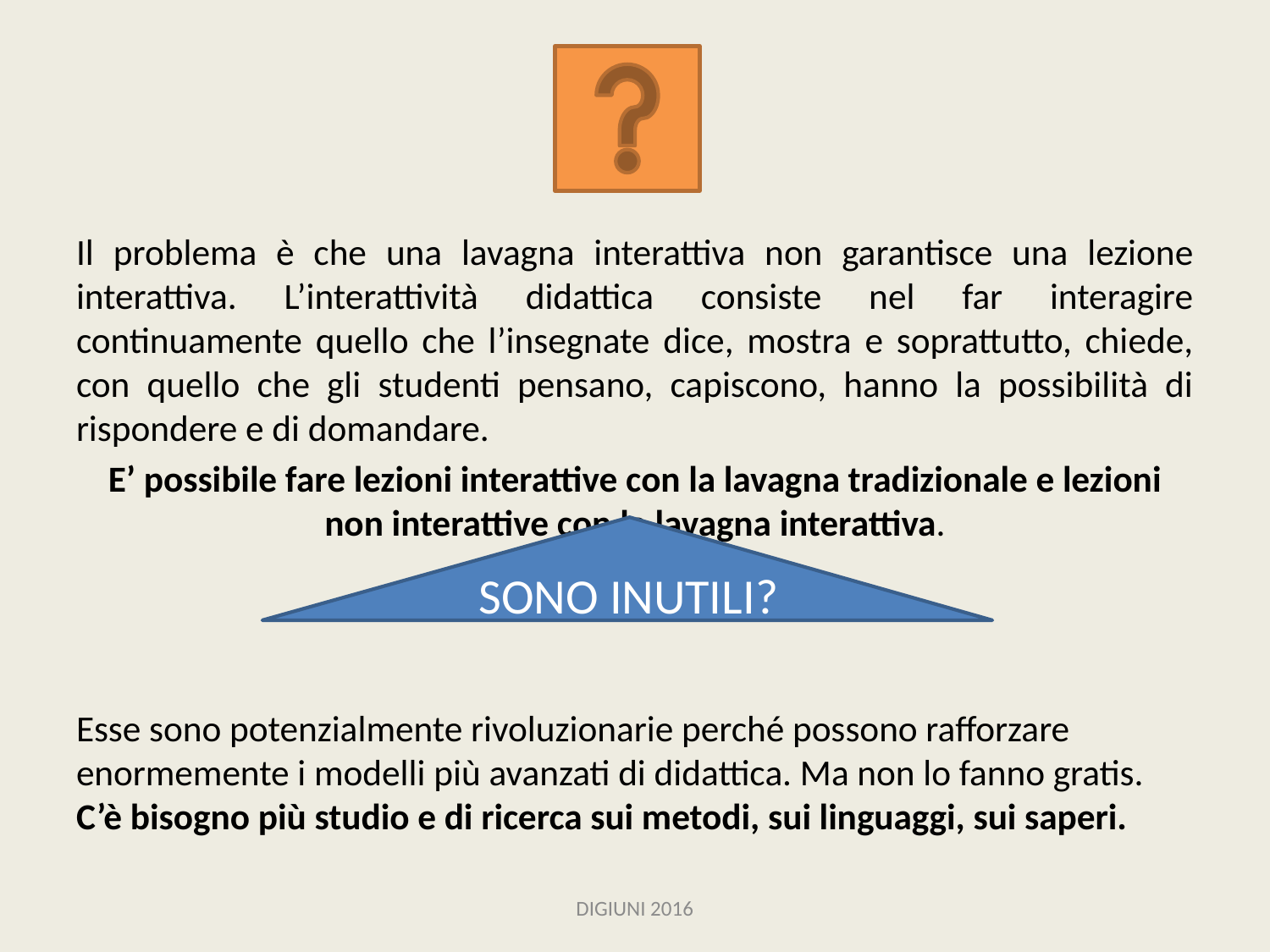

#

Il problema è che una lavagna interattiva non garantisce una lezione interattiva. L’interattività didattica consiste nel far interagire continuamente quello che l’insegnate dice, mostra e soprattutto, chiede, con quello che gli studenti pensano, capiscono, hanno la possibilità di rispondere e di domandare.
E’ possibile fare lezioni interattive con la lavagna tradizionale e lezioni non interattive con la lavagna interattiva.

Esse sono potenzialmente rivoluzionarie perché possono rafforzare enormemente i modelli più avanzati di didattica. Ma non lo fanno gratis. C’è bisogno più studio e di ricerca sui metodi, sui linguaggi, sui saperi.
SONO INUTILI?
DIGIUNI 2016